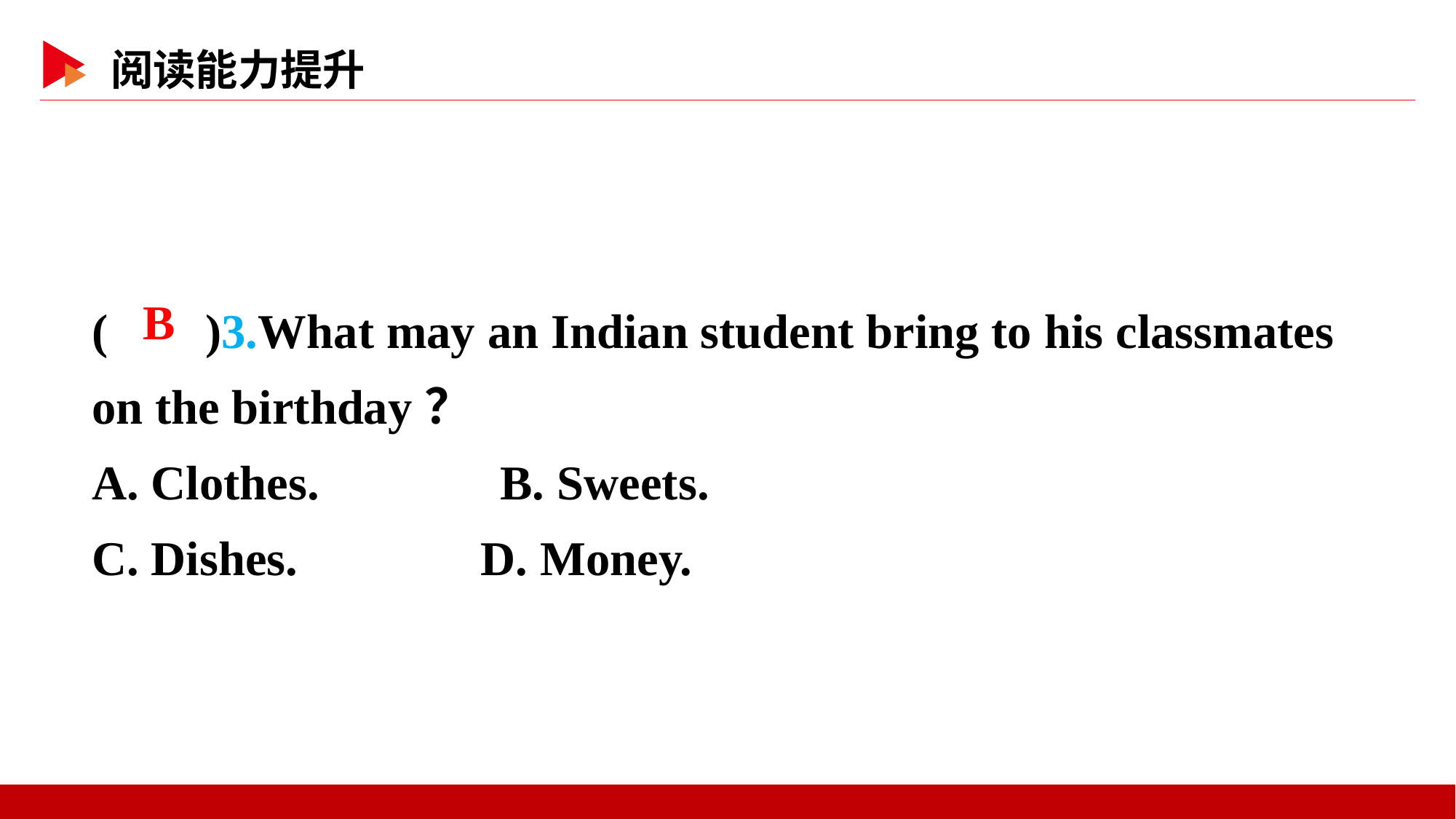

(        )3.What may an Indian student bring to his classmates on the birthday？
A. Clothes.　　　 B. Sweets.
C. Dishes.               D. Money.
   B